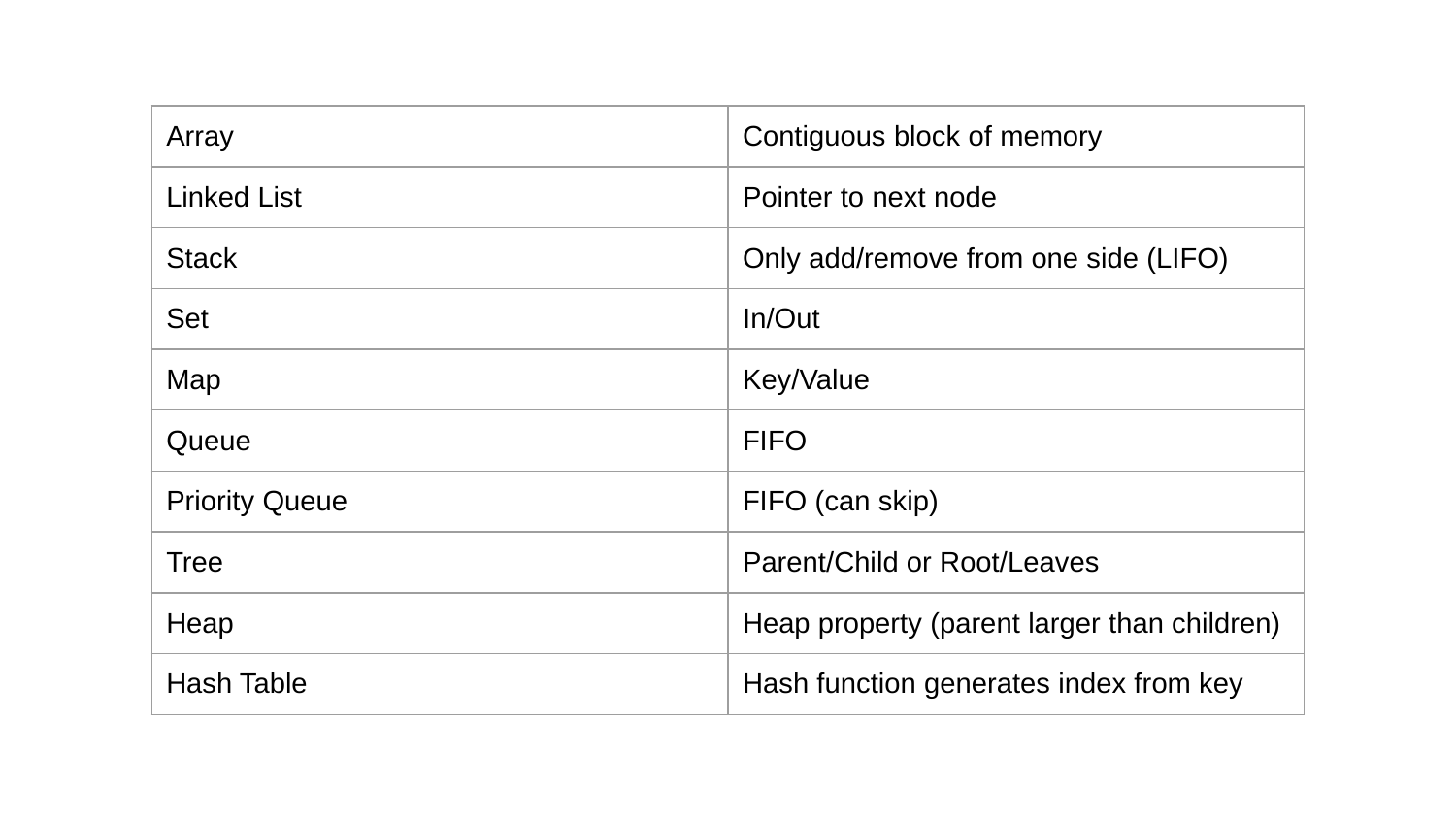

| Array | Contiguous block of memory |
| --- | --- |
| Linked List | Pointer to next node |
| Stack | Only add/remove from one side (LIFO) |
| Set | In/Out |
| Map | Key/Value |
| Queue | FIFO |
| Priority Queue | FIFO (can skip) |
| Tree | Parent/Child or Root/Leaves |
| Heap | Heap property (parent larger than children) |
| Hash Table | Hash function generates index from key |